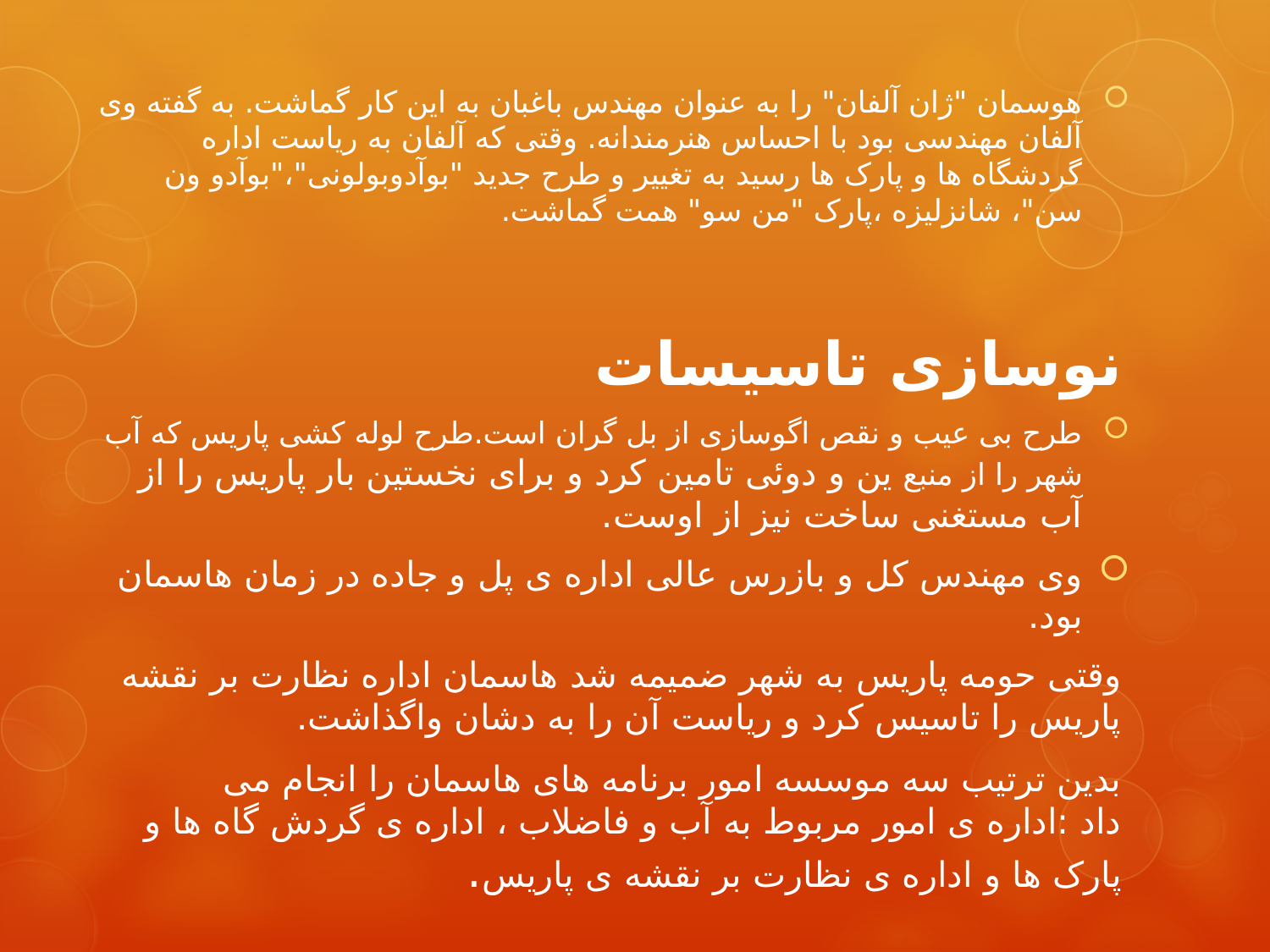

هوسمان "ژان آلفان" را به عنوان مهندس باغبان به این کار گماشت. به گفته وی آلفان مهندسی بود با احساس هنرمندانه. وقتی که آلفان به ریاست اداره گردشگاه ها و پارک ها رسید به تغییر و طرح جدید "بوآدوبولونی"،"بوآدو ون سن"، شانزلیزه ،پارک "من سو" همت گماشت.

نوسازی تاسیسات
طرح بی عیب و نقص اگوسازی از بل گران است.طرح لوله کشی پاریس که آب شهر را از منبع ین و دوئی تامین کرد و برای نخستین بار پاریس را از آب مستغنی ساخت نیز از اوست.
وی مهندس کل و بازرس عالی اداره ی پل و جاده در زمان هاسمان بود.
وقتی حومه پاریس به شهر ضمیمه شد هاسمان اداره نظارت بر نقشه پاریس را تاسیس کرد و ریاست آن را به دشان واگذاشت.
بدین ترتیب سه موسسه امور برنامه های هاسمان را انجام می داد :اداره ی امور مربوط به آب و فاضلاب ، اداره ی گردش گاه ها و پارک ها و اداره ی نظارت بر نقشه ی پاریس.